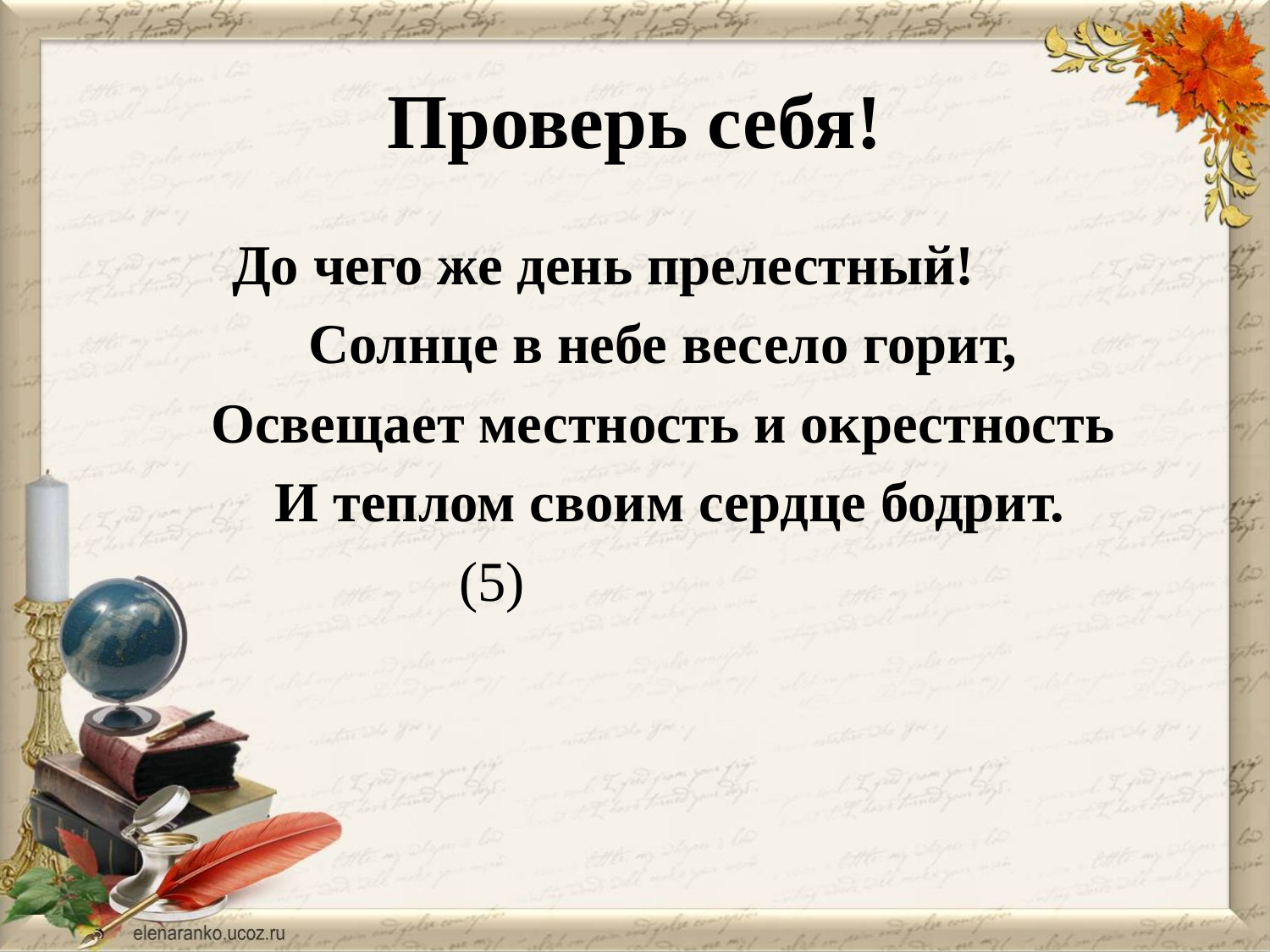

# Проверь себя!
           До чего же день прелестный!
    Солнце в небе весело горит,
    Освещает местность и окрестность
     И теплом своим сердце бодрит.
                           (5)